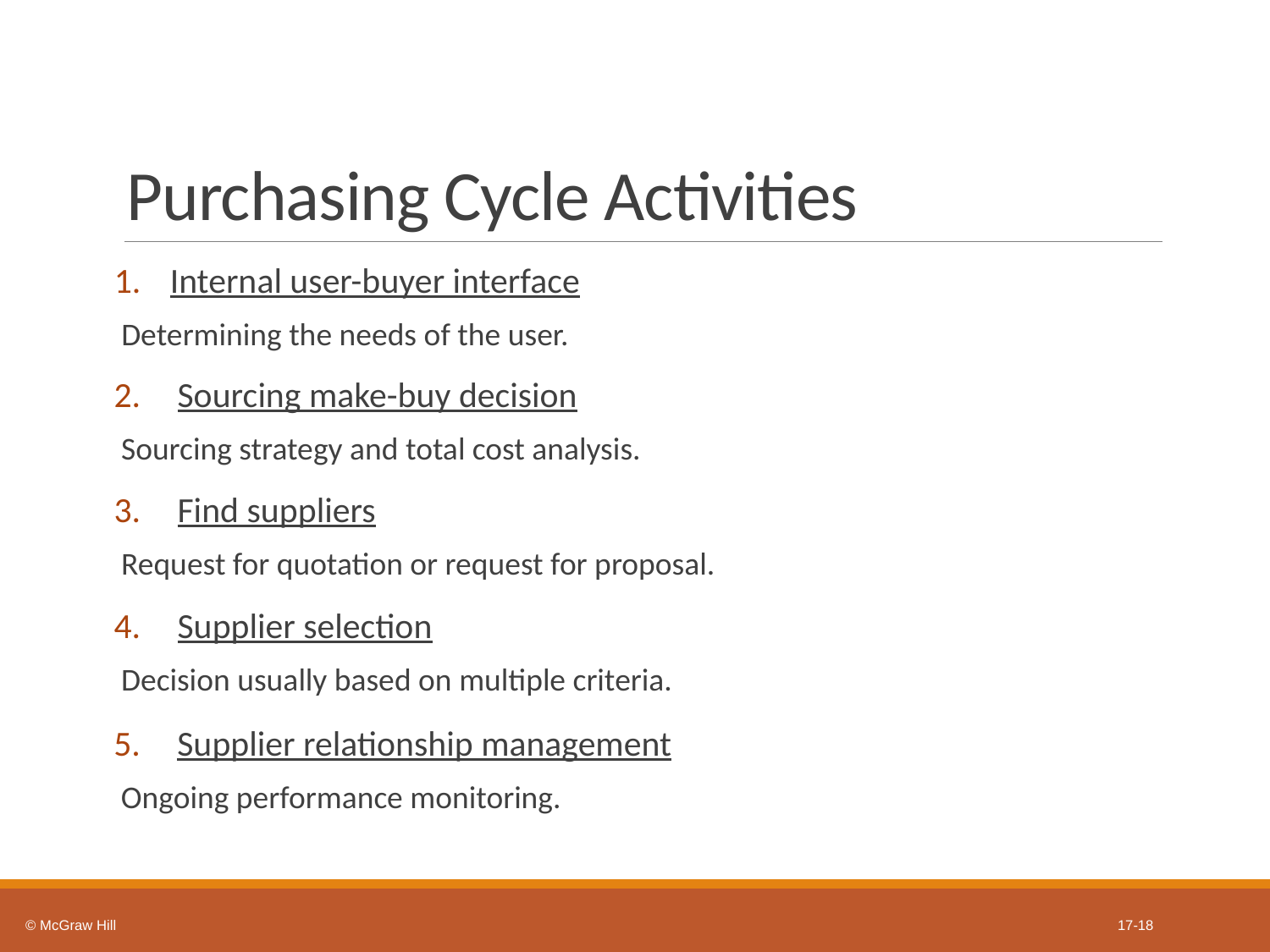

# Purchasing Cycle Activities
Internal user-buyer interface
 Determining the needs of the user.
Sourcing make-buy decision
 Sourcing strategy and total cost analysis.
Find suppliers
 Request for quotation or request for proposal.
Supplier selection
 Decision usually based on multiple criteria.
Supplier relationship management
 Ongoing performance monitoring.